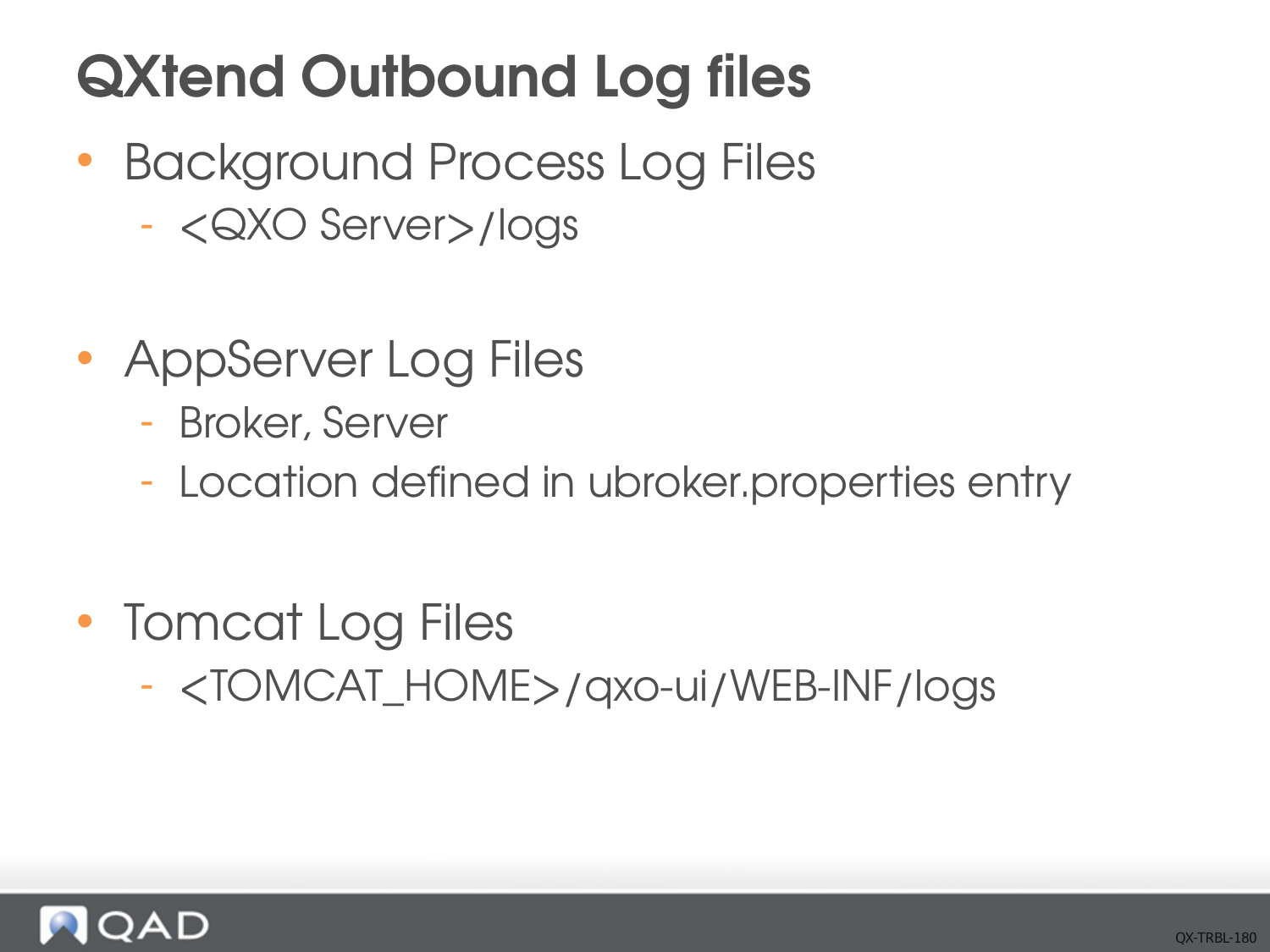

# QXtend Outbound Log files
Background Process Log Files
<QXO Server>/logs

AppServer Log Files
Broker, Server
Location defined in ubroker.properties entry

Tomcat Log Files
<TOMCAT_HOME>/qxo-ui/WEB-INF/logs

QX-TRBL-180